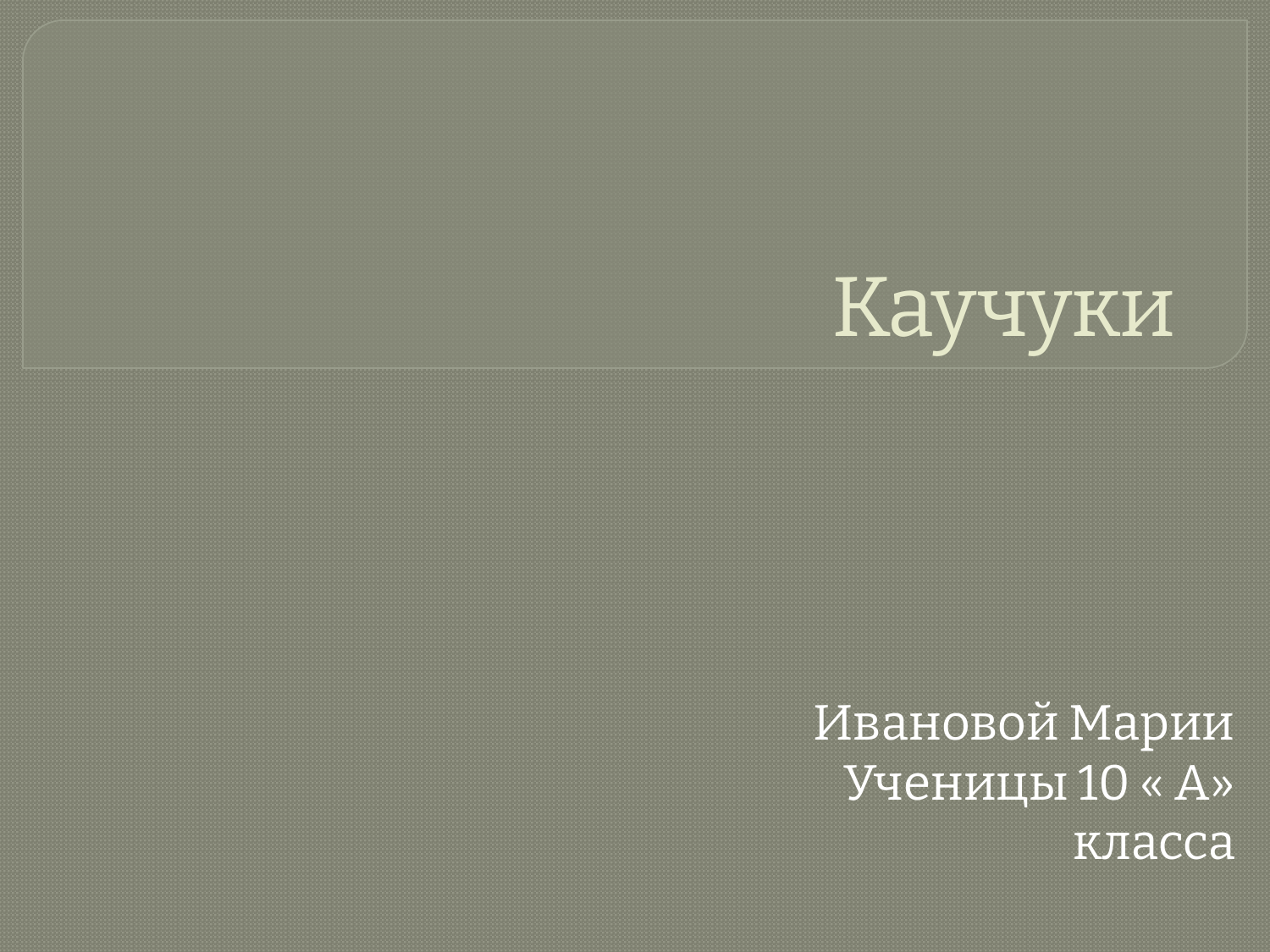

# Каучуки
Ивановой Марии
Ученицы 10 « А» класса